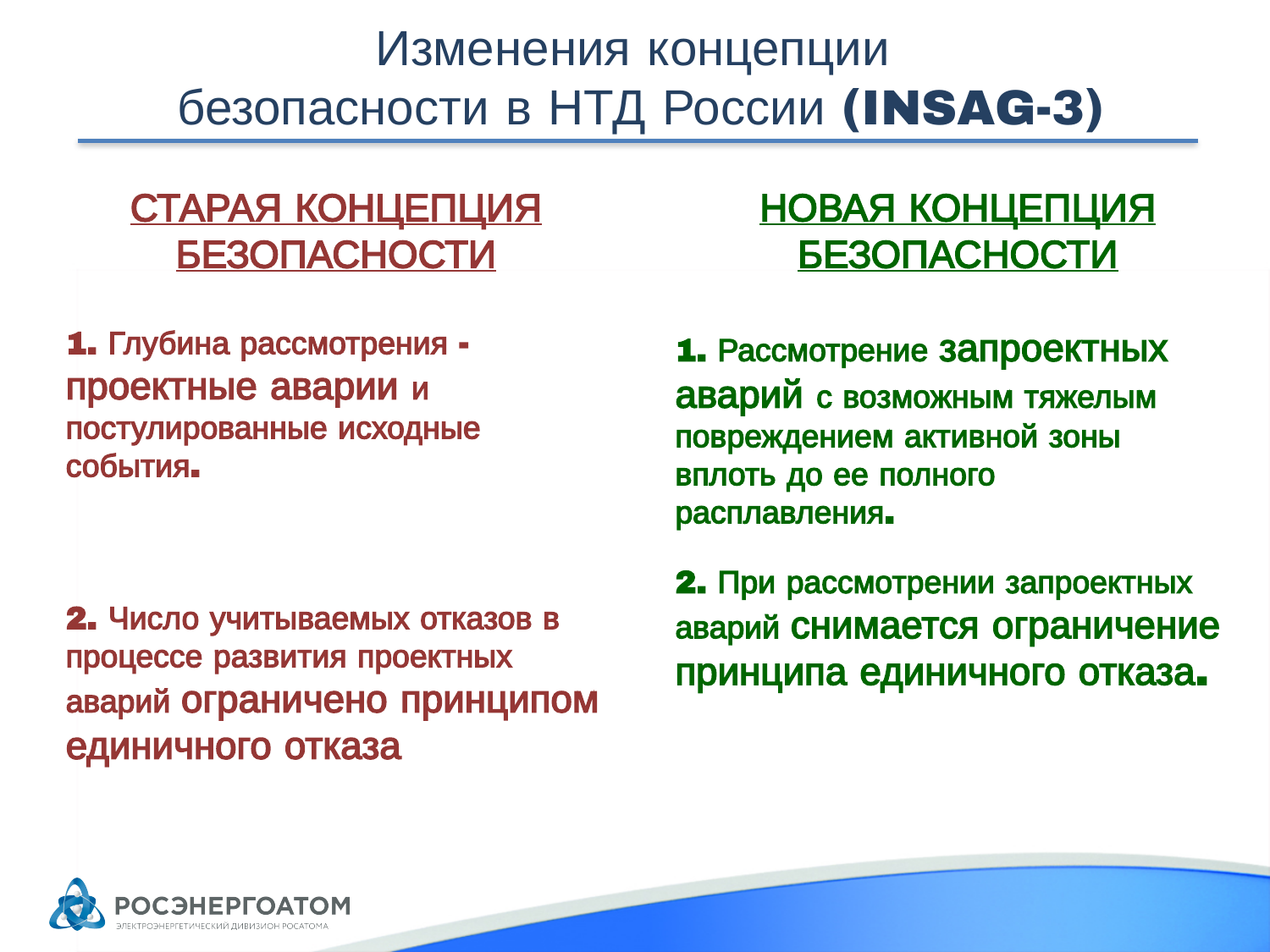

Изменения концепции
 безопасности в НТД России (INSAG-3)
СТАРАЯ КОНЦЕПЦИЯ БЕЗОПАСНОСТИ
НОВАЯ КОНЦЕПЦИЯ БЕЗОПАСНОСТИ
1. Глубина рассмотрения - проектные аварии и постулированные исходные события.
2. Число учитываемых отказов в процессе развития проектных аварий ограничено принципом единичного отказа
1. Рассмотрение запроектных аварий с возможным тяжелым повреждением активной зоны вплоть до ее полного расплавления.
2. При рассмотрении запроектных аварий снимается ограничение принципа единичного отказа.